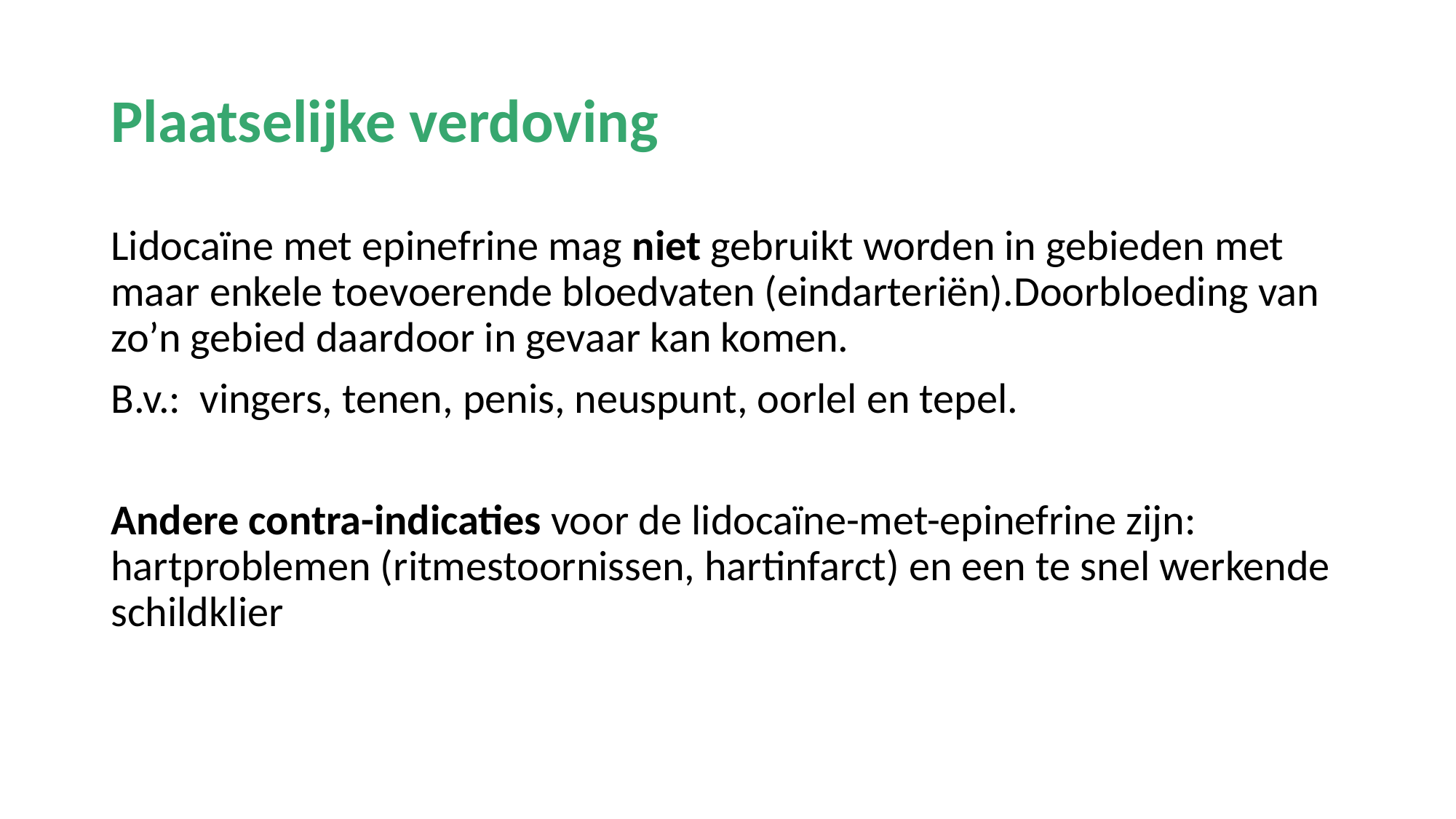

# Plaatselijke verdoving
Lidocaïne met epinefrine mag niet gebruikt worden in gebieden met maar enkele toevoerende bloedvaten (eindarteriën).Doorbloeding van zo’n gebied daardoor in gevaar kan komen.
B.v.:  vingers, tenen, penis, neuspunt, oorlel en tepel.

Andere contra-indicaties voor de lidocaïne-met-epinefrine zijn: hartproblemen (ritmestoornissen, hartinfarct) en een te snel werkende schildklier